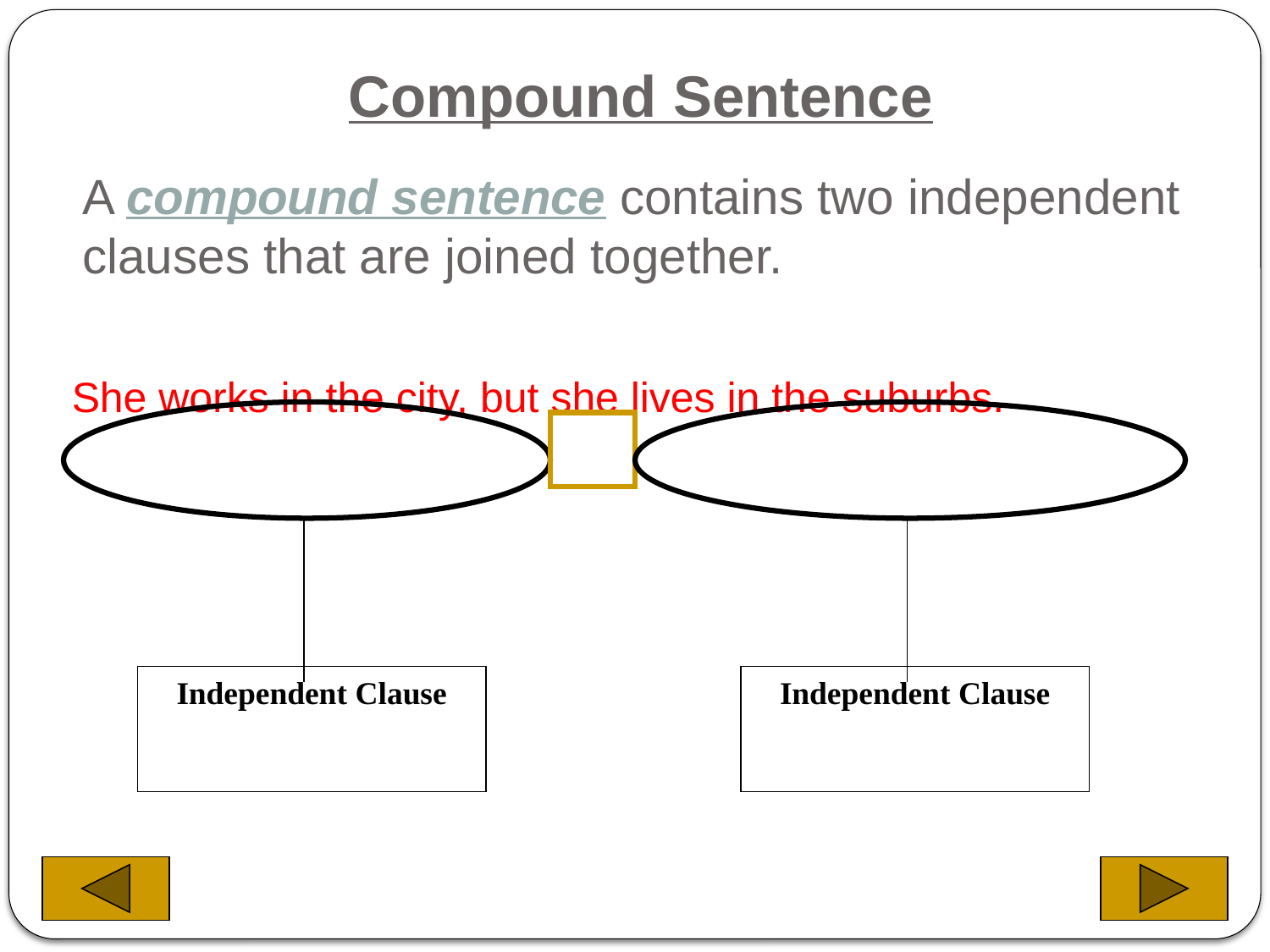

# Compound Sentence
	A compound sentence contains two independent clauses that are joined together.

  She works in the city, but she lives in the suburbs.

Independent Clause
Independent Clause